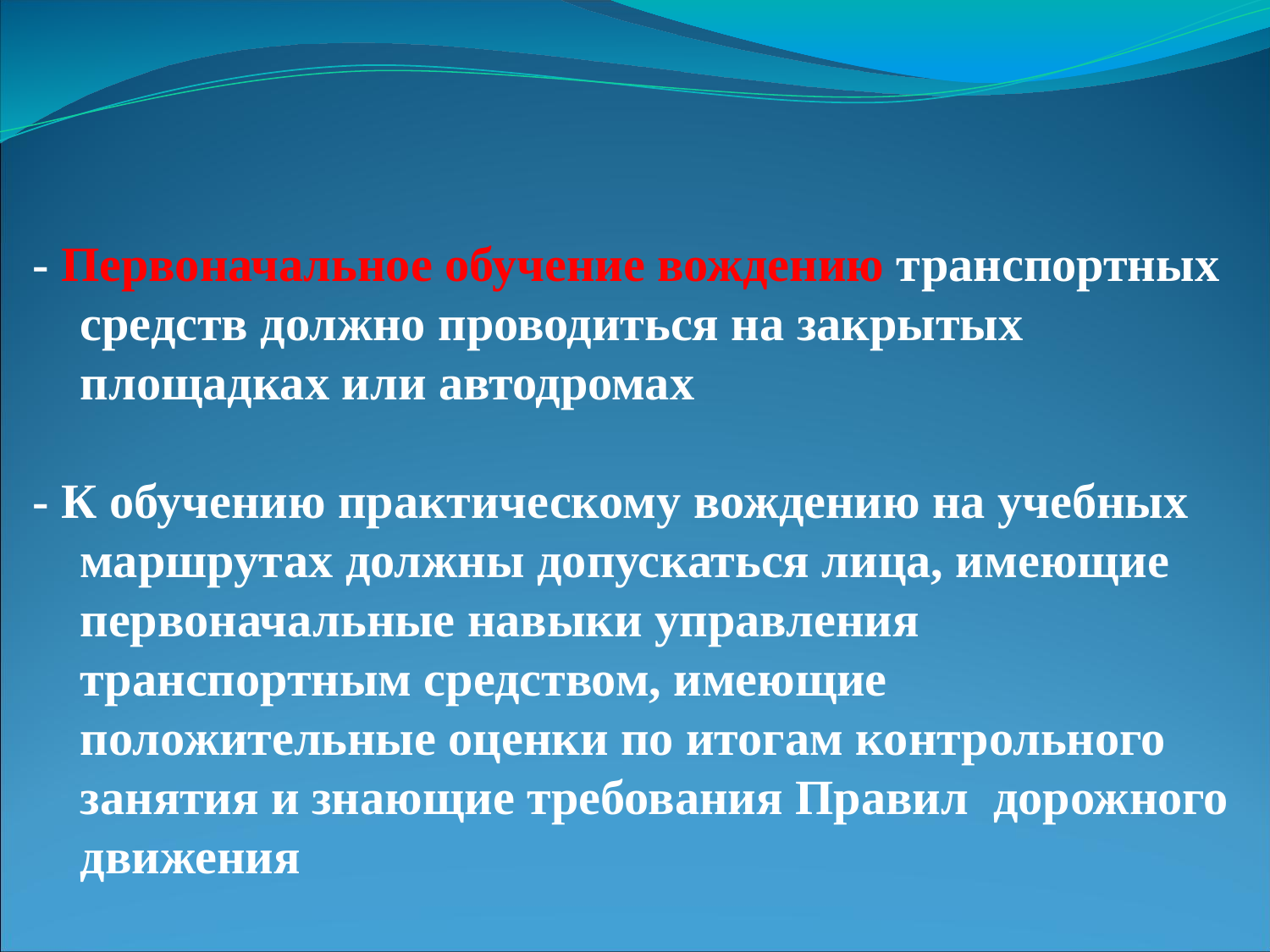

- Первоначальное обучение вождению транспортных средств должно проводиться на закрытых площадках или автодромах

- К обучению практическому вождению на учебных маршрутах должны допускаться лица, имеющие первоначальные навыки управления транспортным средством, имеющие положительные оценки по итогам контрольного занятия и знающие требования Правил  дорожного движения